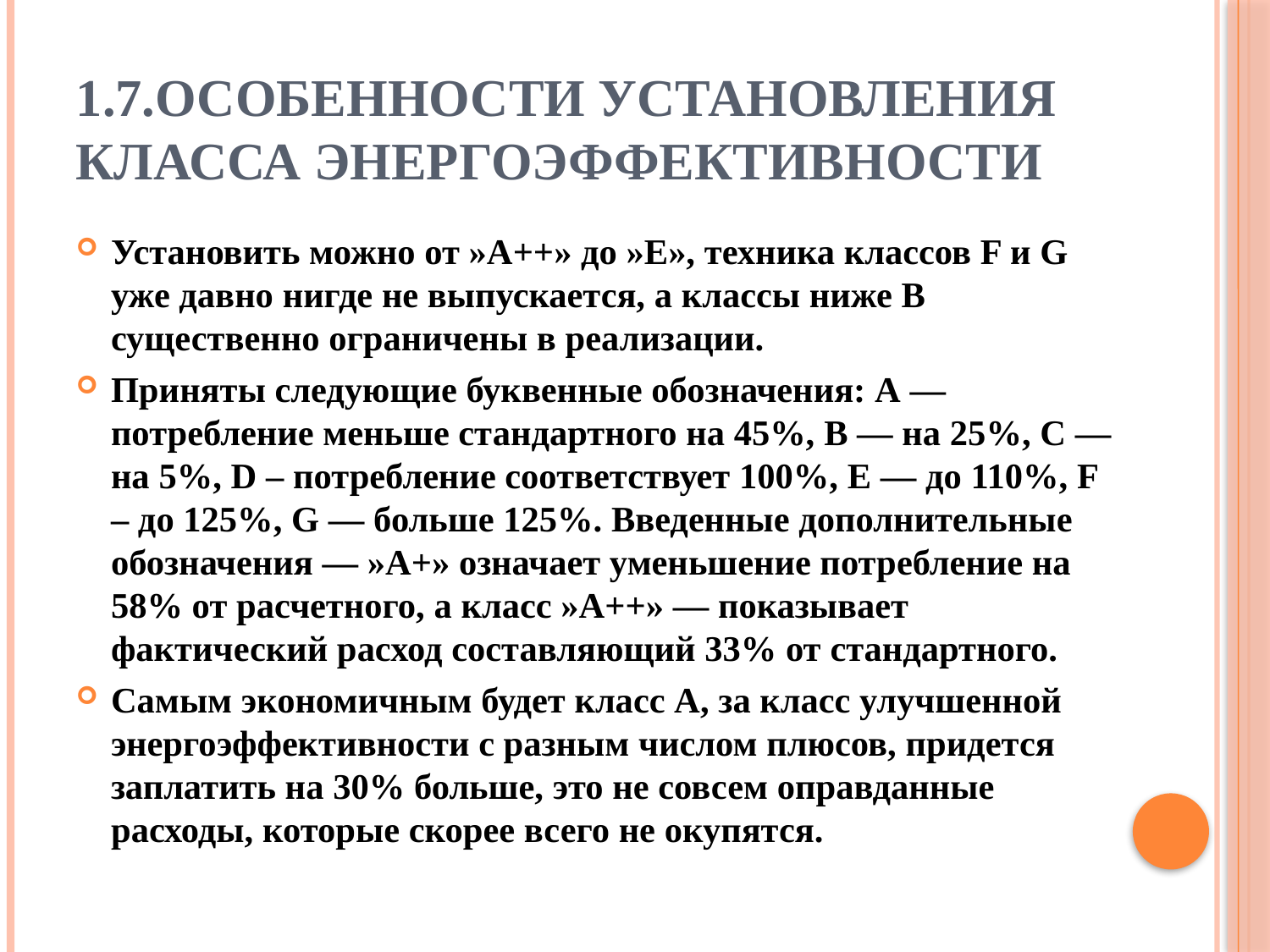

# 1.7.Особенности установления класса энергоэффективности
Установить можно от »А++» до »Е», техника классов F и G уже давно нигде не выпускается, а классы ниже В существенно ограничены в реализации.
Приняты следующие буквенные обозначения: А — потребление меньше стандартного на 45%, В — на 25%, С — на 5%, D – потребление соответствует 100%, E — до 110%, F – до 125%, G — больше 125%. Введенные дополнительные обозначения — »А+» означает уменьшение потребление на 58% от расчетного, а класс »А++» — показывает фактический расход составляющий 33% от стандартного.
Самым экономичным будет класс А, за класс улучшенной энергоэффективности с разным числом плюсов, придется заплатить на 30% больше, это не совсем оправданные расходы, которые скорее всего не окупятся.